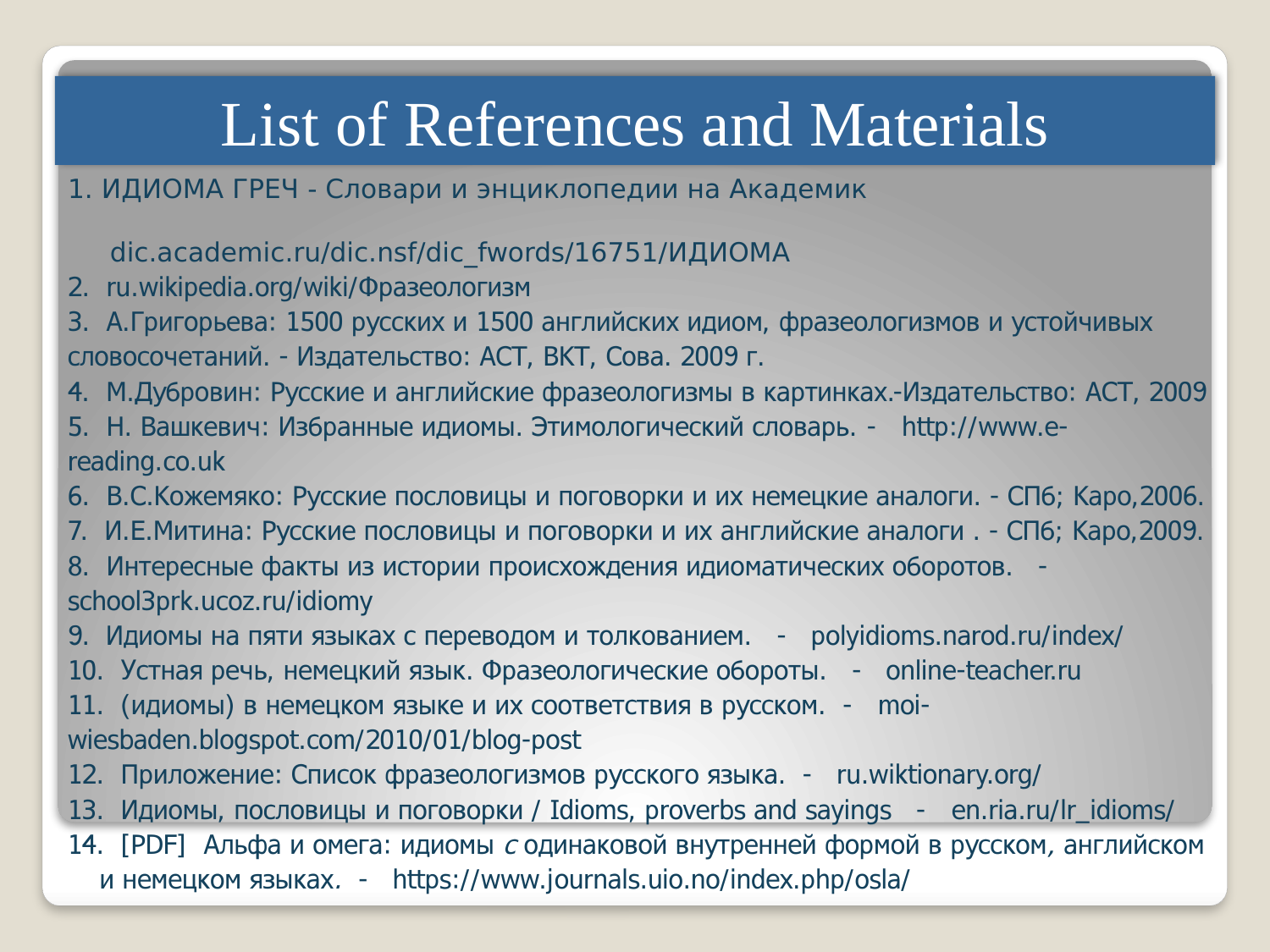

List of References and Materials
1. ИДИОМА ГРЕЧ - Словари и энциклопедии на Академик
     dic.academic.ru/dic.nsf/dic_fwords/16751/ИДИОМА‎
2.  ru.wikipedia.org/wiki/Фразеологизм‎
3.  А.Григорьева: 1500 русских и 1500 английских идиом, фразеологизмов и устойчивых      словосочетаний. - Издательство: АСТ, ВКТ, Сова. 2009 г.
4.  М.Дубровин: Русские и английские фразеологизмы в картинках.-Издательство: АСТ, 2009
5.  Н. Вашкевич: Избранные идиомы. Этимологический словарь. -   http://www.e-reading.co.uk
6.  В.С.Кожемяко: Русские пословицы и поговорки и их немецкие аналоги. - СПб; Каро,2006.
7.  И.Е.Митина: Русские пословицы и поговорки и их английские аналоги . - СПб; Каро,2009.
8.  Интересные факты из истории происхождения идиоматических оборотов.   -   school3prk.ucoz.ru/idiomy
9.  Идиомы на пяти языках с переводом и толкованием.   -   polyidioms.narod.ru/index/
10.  Устная речь, немецкий язык. Фразеологические обороты.   -   online-teacher.ru
11.  (идиомы) в немецком языке и их соответствия в русском.  -   moi-   wiesbaden.blogspot.com/2010/01/blog-post
12.  Приложение: Список фразеологизмов русского языка.  -   ru.wiktionary.org/
13.  Идиомы, пословицы и поговорки / Idioms, proverbs and sayings   -   en.ria.ru/lr_idioms/
14.  [PDF]  Альфа и омега: идиомы с одинаковой внутренней формой в русском, английском и немецком языках.  -   https://www.journals.uio.no/index.php/osla/